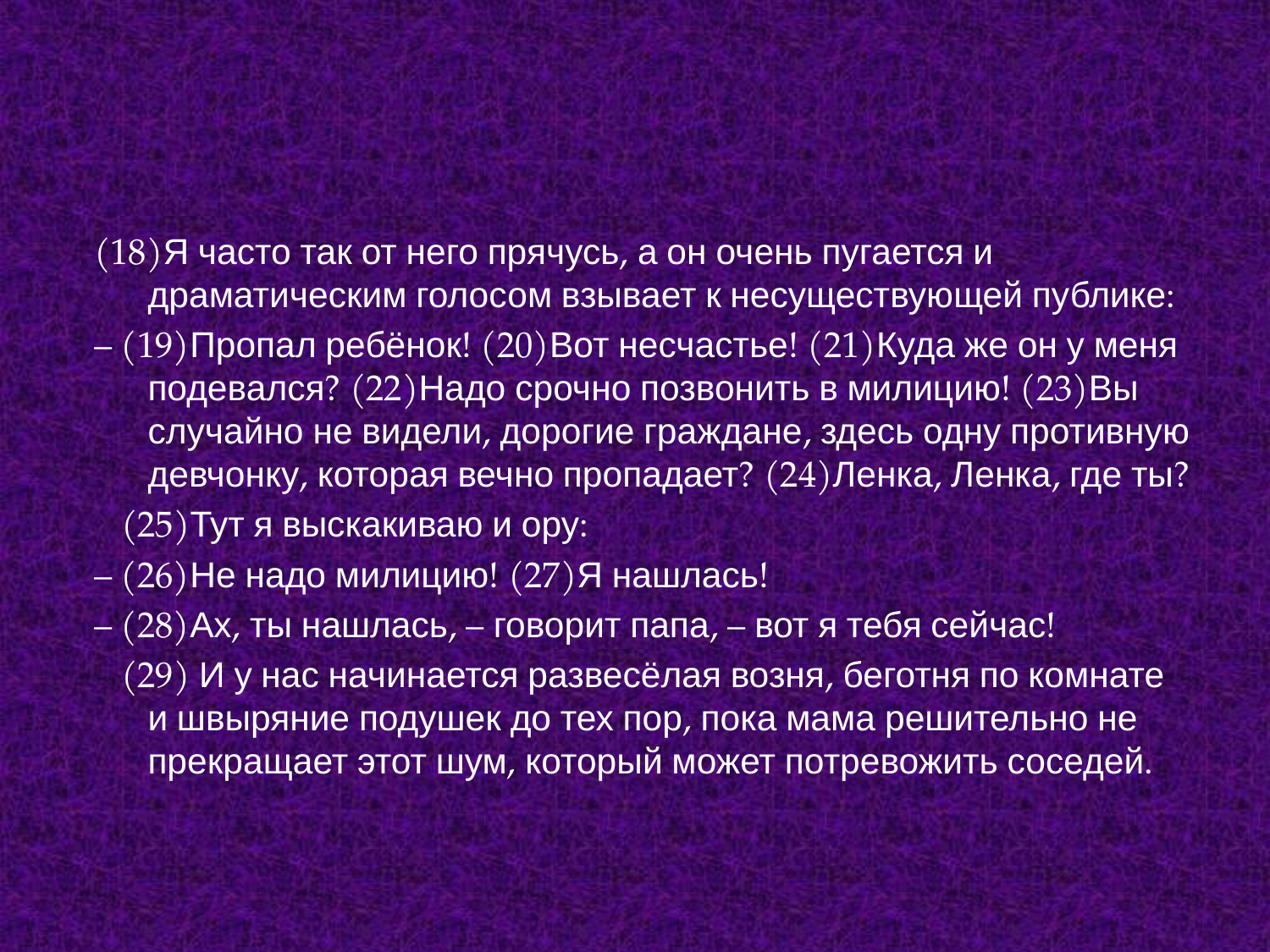

(18)Я часто так от него прячусь, а он очень пугается и драматическим голосом взывает к несуществующей публике:
– (19)Пропал ребёнок! (20)Вот несчастье! (21)Куда же он у меня подевался? (22)Надо срочно позвонить в милицию! (23)Вы случайно не видели, дорогие граждане, здесь одну противную девчонку, которая вечно пропадает? (24)Ленка, Ленка, где ты?
   (25)Тут я выскакиваю и ору:
– (26)Не надо милицию! (27)Я нашлась!
– (28)Ах, ты нашлась, – говорит папа, – вот я тебя сейчас!
   (29) И у нас начинается развесёлая возня, беготня по комнате и швыряние подушек до тех пор, пока мама решительно не прекращает этот шум, который может потревожить соседей.